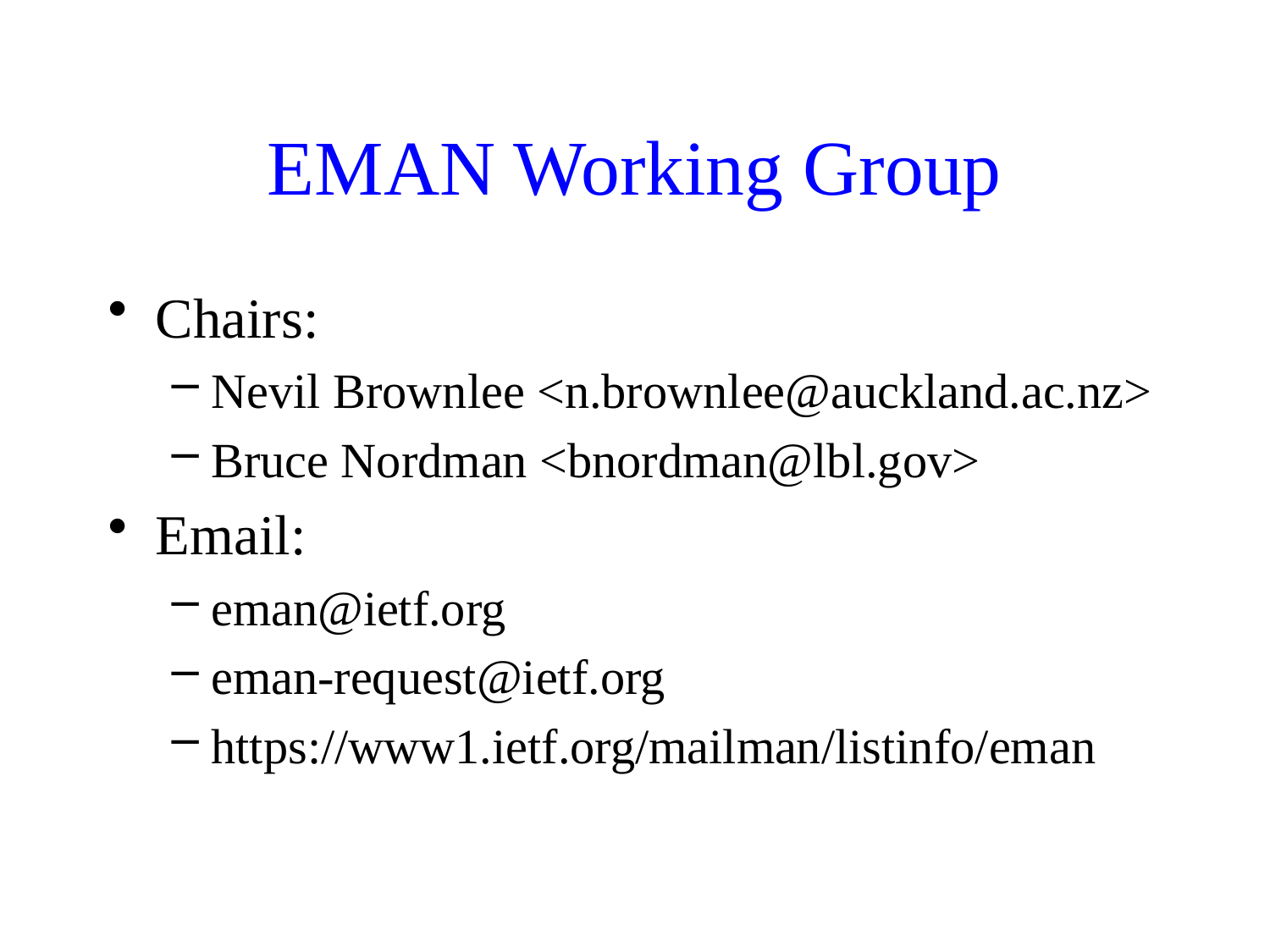

# EMAN Working Group
Chairs:
Nevil Brownlee <n.brownlee@auckland.ac.nz>
Bruce Nordman <bnordman@lbl.gov>
Email:
eman@ietf.org
eman-request@ietf.org
https://www1.ietf.org/mailman/listinfo/eman